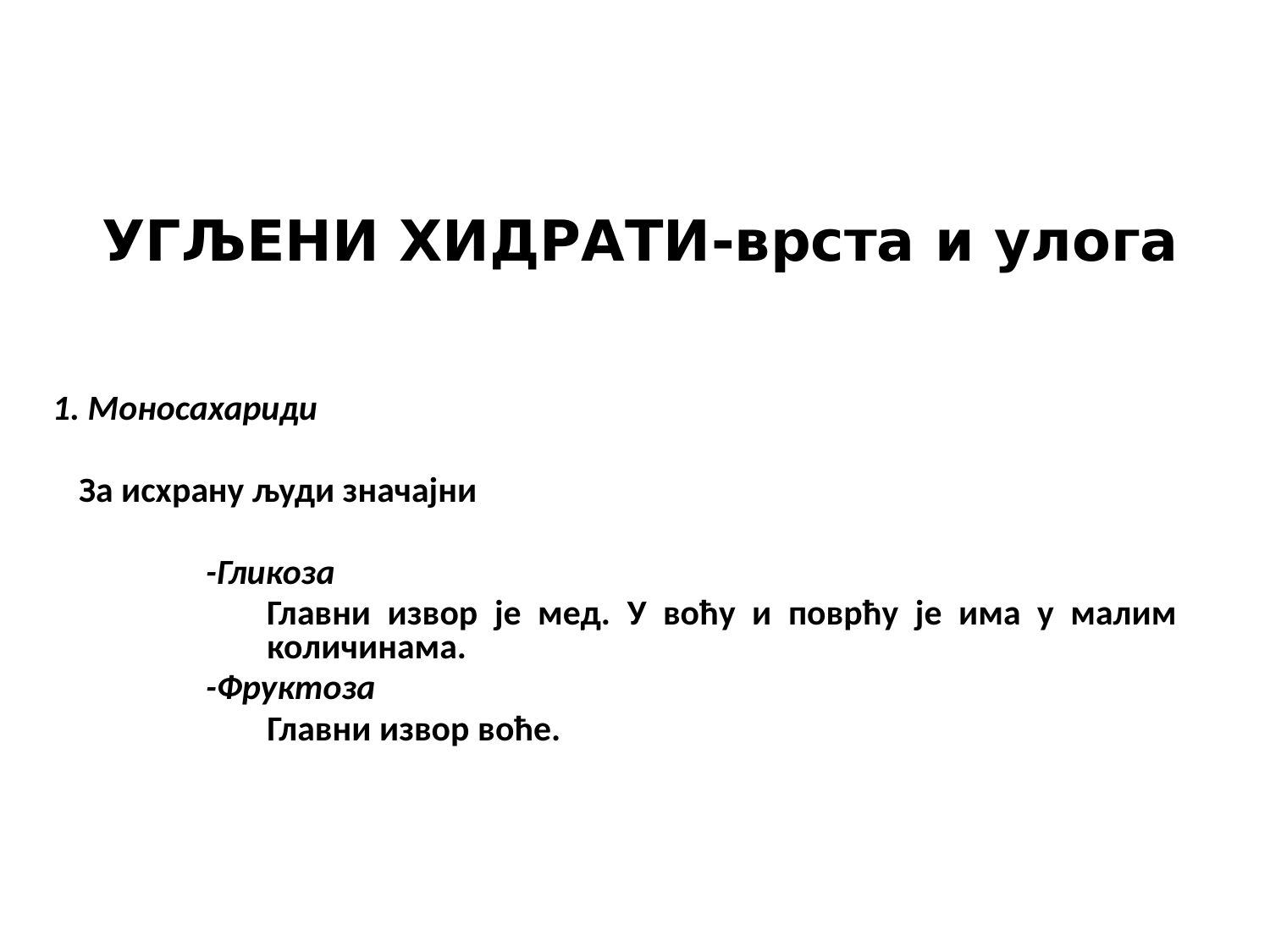

УГЉЕНИ ХИДРАТИ-врста и улога
1. Моносахариди

	За исхрану људи значајни

		-Гликоза
	Главни извор је мед. У воћу и поврћу је има у малим количинама.
		-Фруктоза
   Главни извор воће.